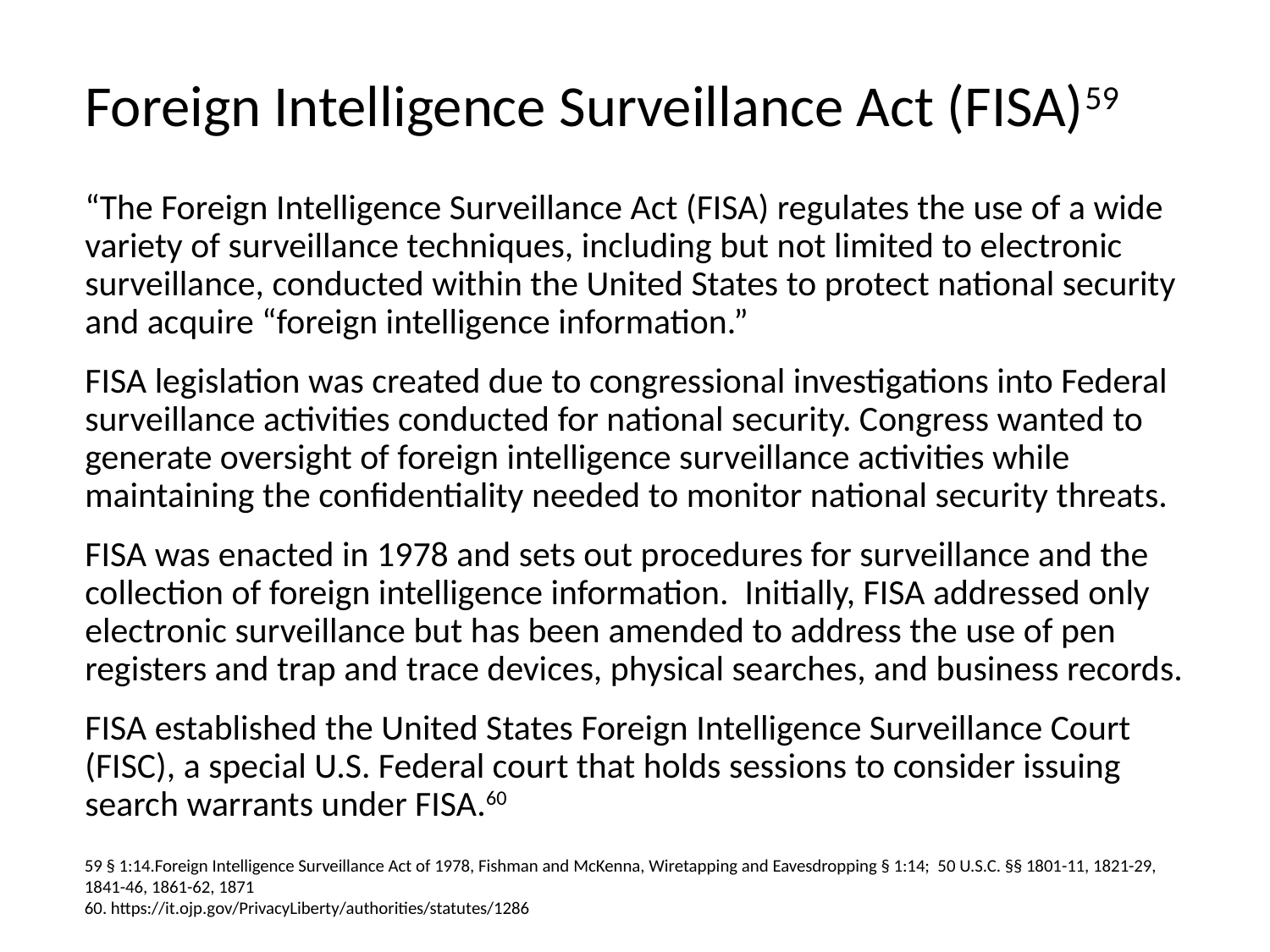

# Foreign Intelligence Surveillance Act (FISA)59
“The Foreign Intelligence Surveillance Act (FISA) regulates the use of a wide variety of surveillance techniques, including but not limited to electronic surveillance, conducted within the United States to protect national security and acquire “foreign intelligence information.”
FISA legislation was created due to congressional investigations into Federal surveillance activities conducted for national security. Congress wanted to generate oversight of foreign intelligence surveillance activities while maintaining the confidentiality needed to monitor national security threats.
FISA was enacted in 1978 and sets out procedures for surveillance and the collection of foreign intelligence information.  Initially, FISA addressed only electronic surveillance but has been amended to address the use of pen registers and trap and trace devices, physical searches, and business records.
FISA established the United States Foreign Intelligence Surveillance Court (FISC), a special U.S. Federal court that holds sessions to consider issuing search warrants under FISA.60

59 § 1:14.Foreign Intelligence Surveillance Act of 1978, Fishman and McKenna, Wiretapping and Eavesdropping § 1:14;  50 U.S.C. §§ 1801-11, 1821-29, 1841-46, 1861-62, 1871
60. https://it.ojp.gov/PrivacyLiberty/authorities/statutes/1286